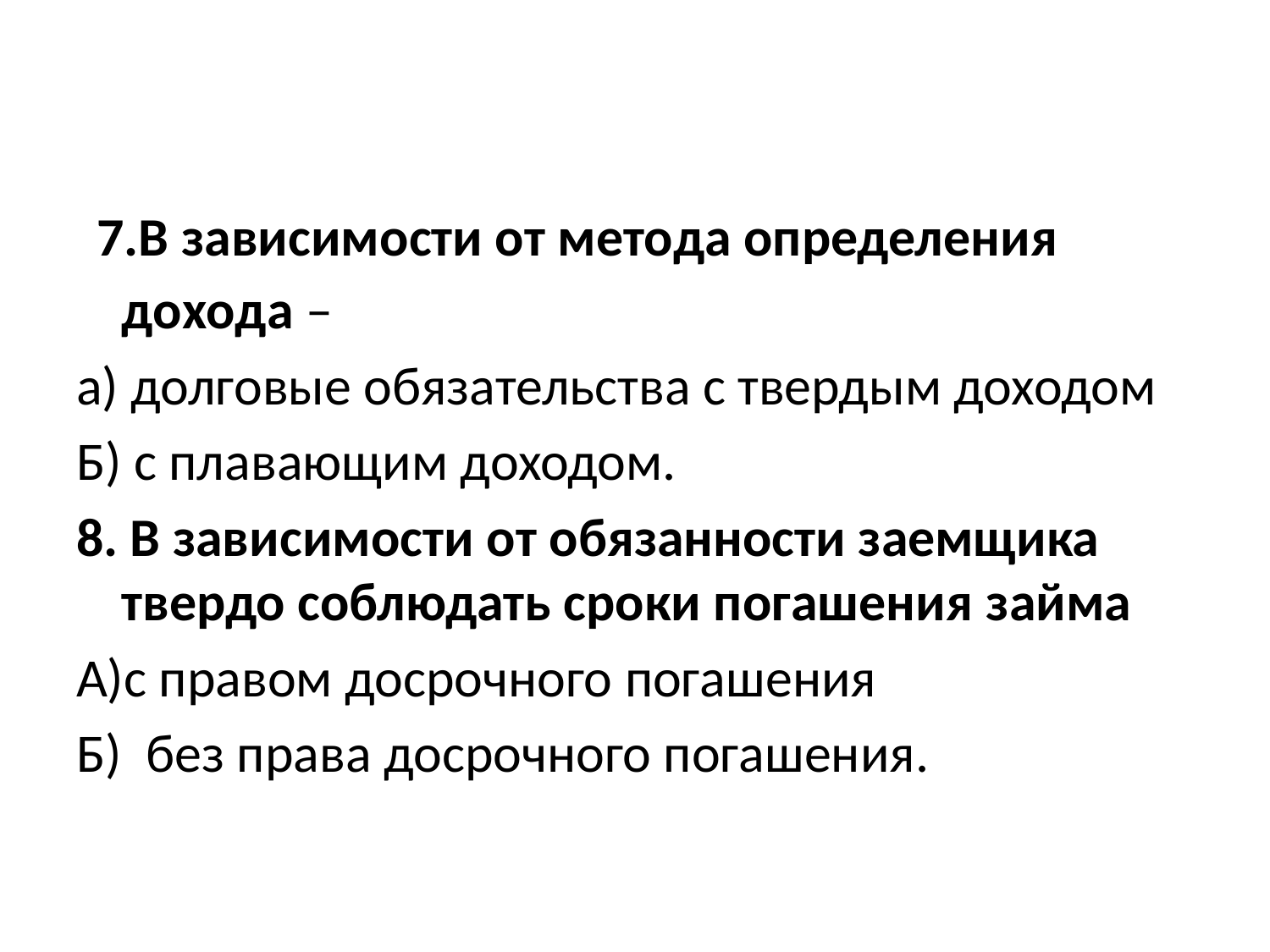

#
 7.В зависимости от метода определения дохода –
а) долговые обязательства с твердым доходом
Б) с плавающим доходом.
8. В зависимости от обязанности заемщика твердо соблюдать сроки погашения займа
А)с правом досрочного погашения
Б)  без права досрочного погашения.